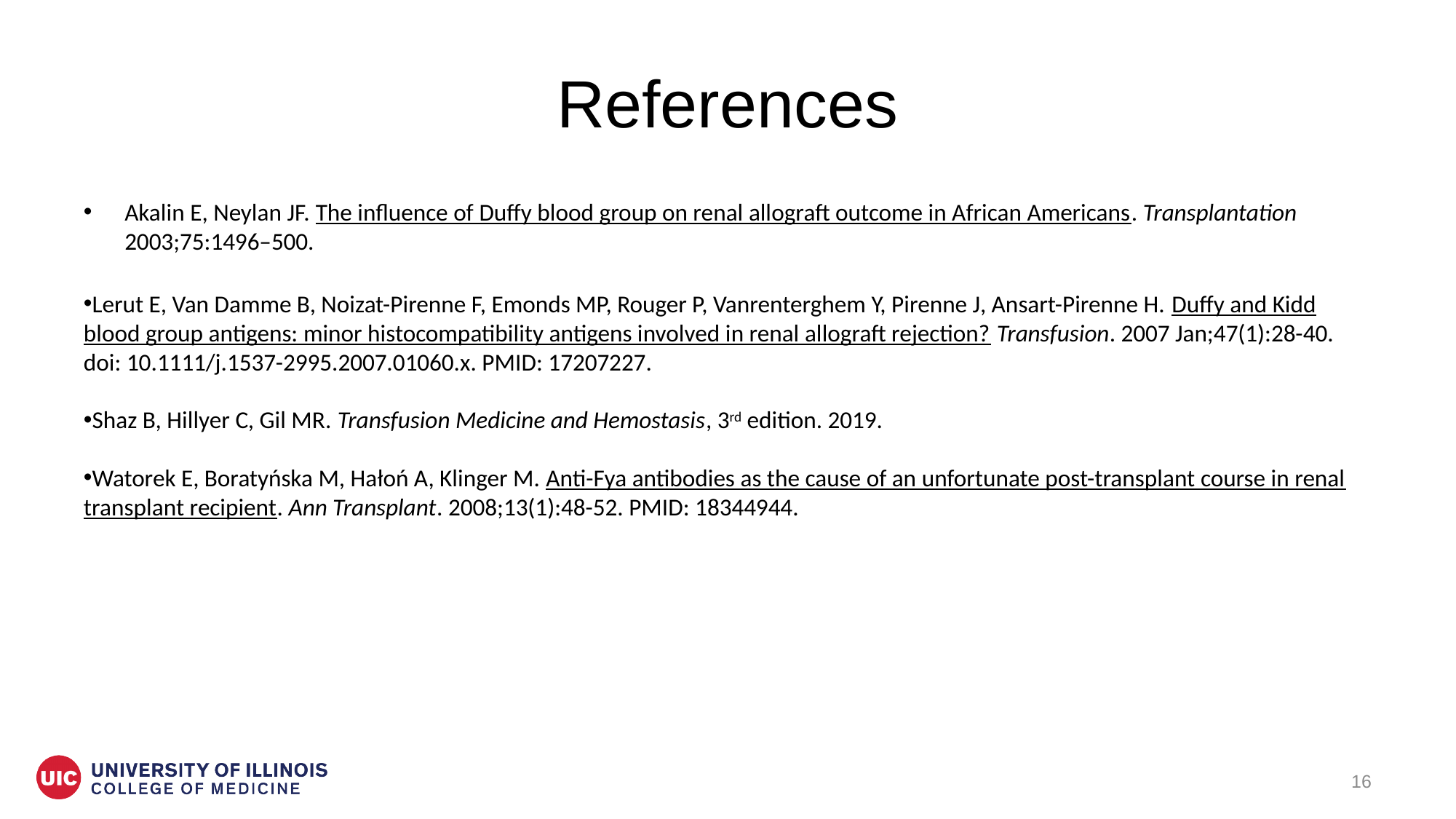

# References
Akalin E, Neylan JF. The influence of Duffy blood group on renal allograft outcome in African Americans. Transplantation 2003;75:1496–500.

Lerut E, Van Damme B, Noizat-Pirenne F, Emonds MP, Rouger P, Vanrenterghem Y, Pirenne J, Ansart-Pirenne H. Duffy and Kidd blood group antigens: minor histocompatibility antigens involved in renal allograft rejection? Transfusion. 2007 Jan;47(1):28-40. doi: 10.1111/j.1537-2995.2007.01060.x. PMID: 17207227.

Shaz B, Hillyer C, Gil MR. Transfusion Medicine and Hemostasis, 3rd edition. 2019.

Watorek E, Boratyńska M, Hałoń A, Klinger M. Anti-Fya antibodies as the cause of an unfortunate post-transplant course in renal transplant recipient. Ann Transplant. 2008;13(1):48-52. PMID: 18344944.

16